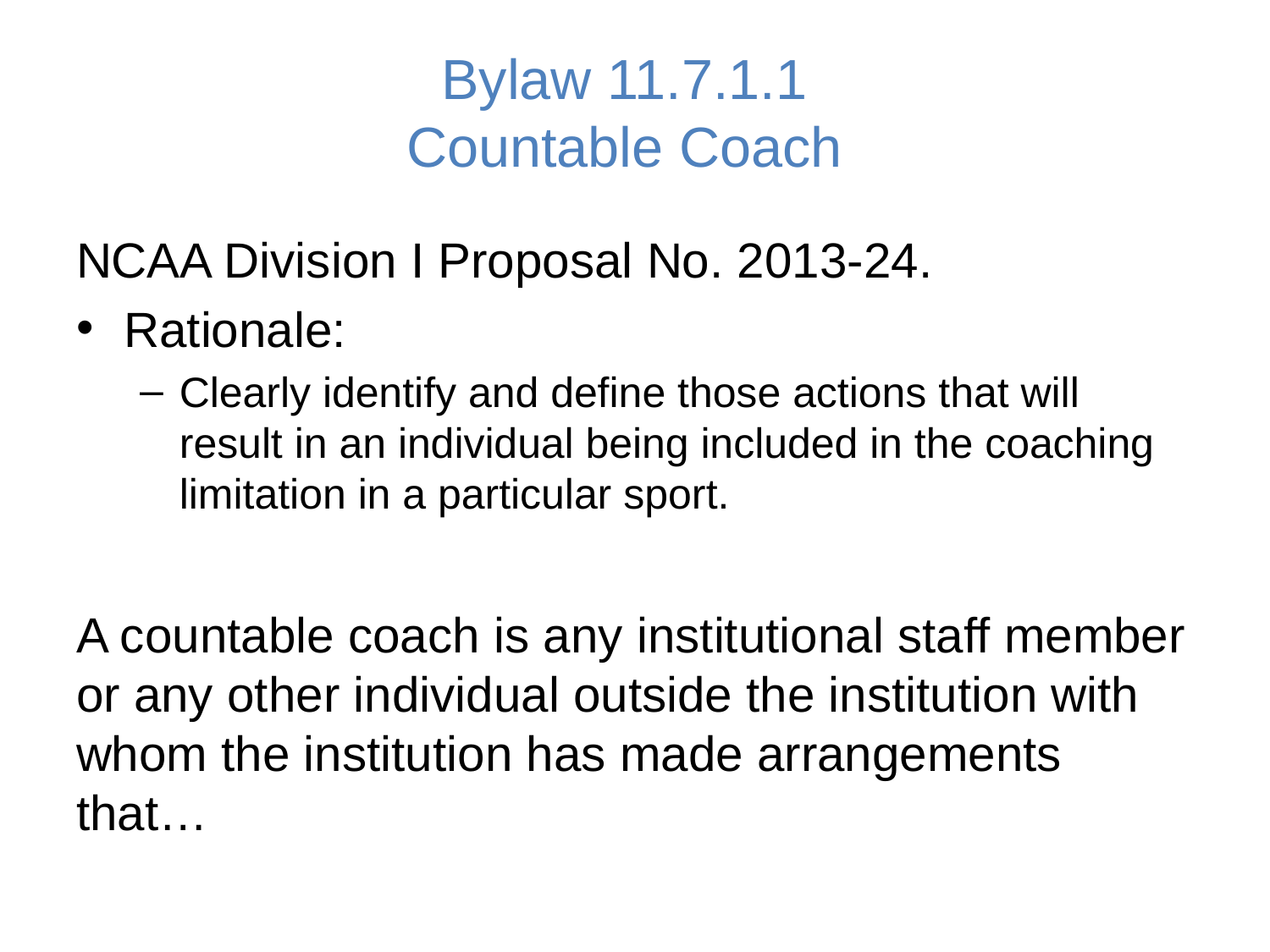

# Bylaw 11.7.1.1 Countable Coach
NCAA Division I Proposal No. 2013-24.
Rationale:
Clearly identify and define those actions that will result in an individual being included in the coaching limitation in a particular sport.

A countable coach is any institutional staff member or any other individual outside the institution with whom the institution has made arrangements that…